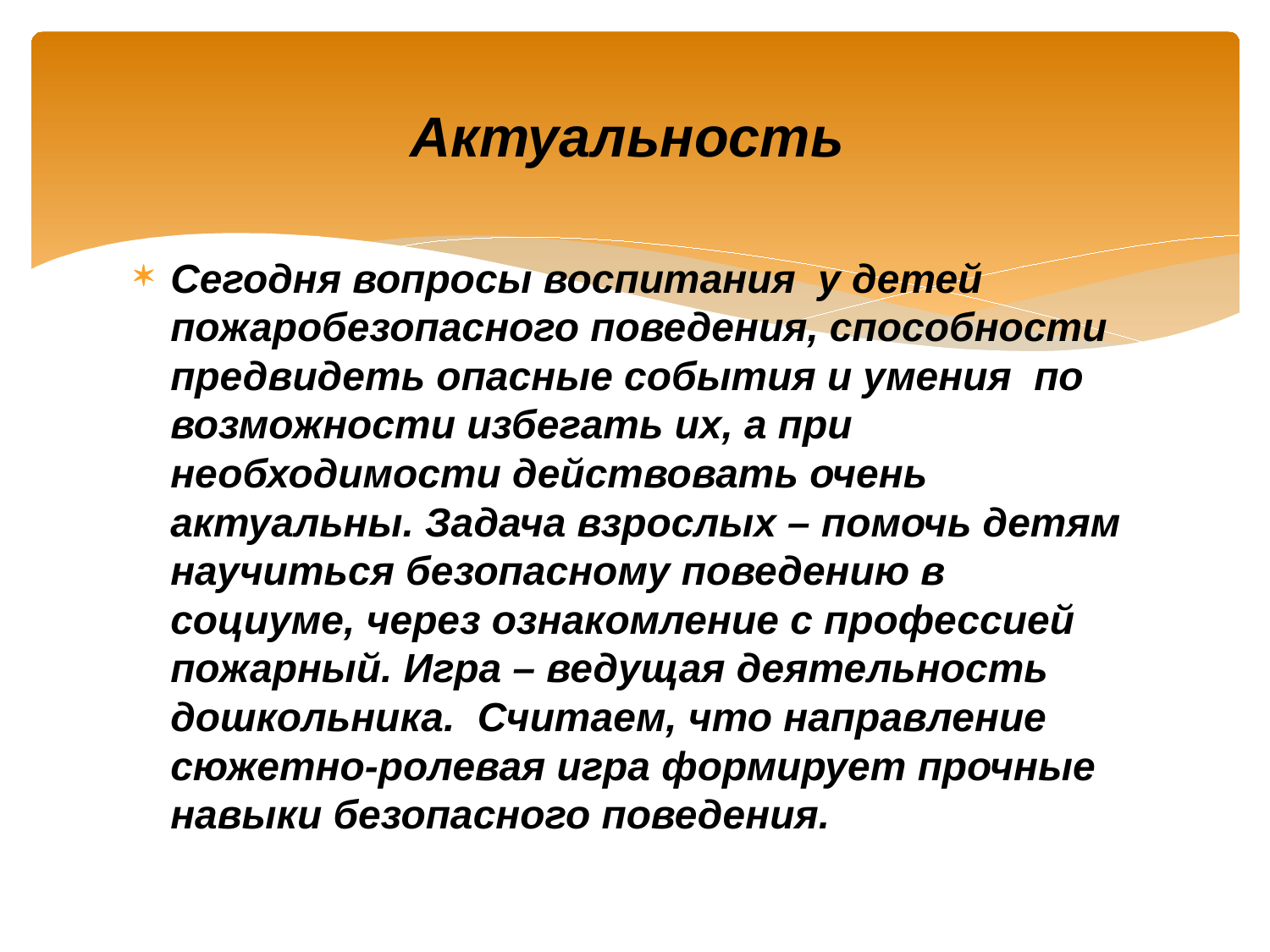

# Актуальность
Сегодня вопросы воспитания  у детей пожаробезопасного поведения, способности предвидеть опасные события и умения  по возможности избегать их, а при необходимости действовать очень актуальны. Задача взрослых – помочь детям научиться безопасному поведению в социуме, через ознакомление с профессией пожарный. Игра – ведущая деятельность дошкольника.  Считаем, что направление сюжетно-ролевая игра формирует прочные навыки безопасного поведения.